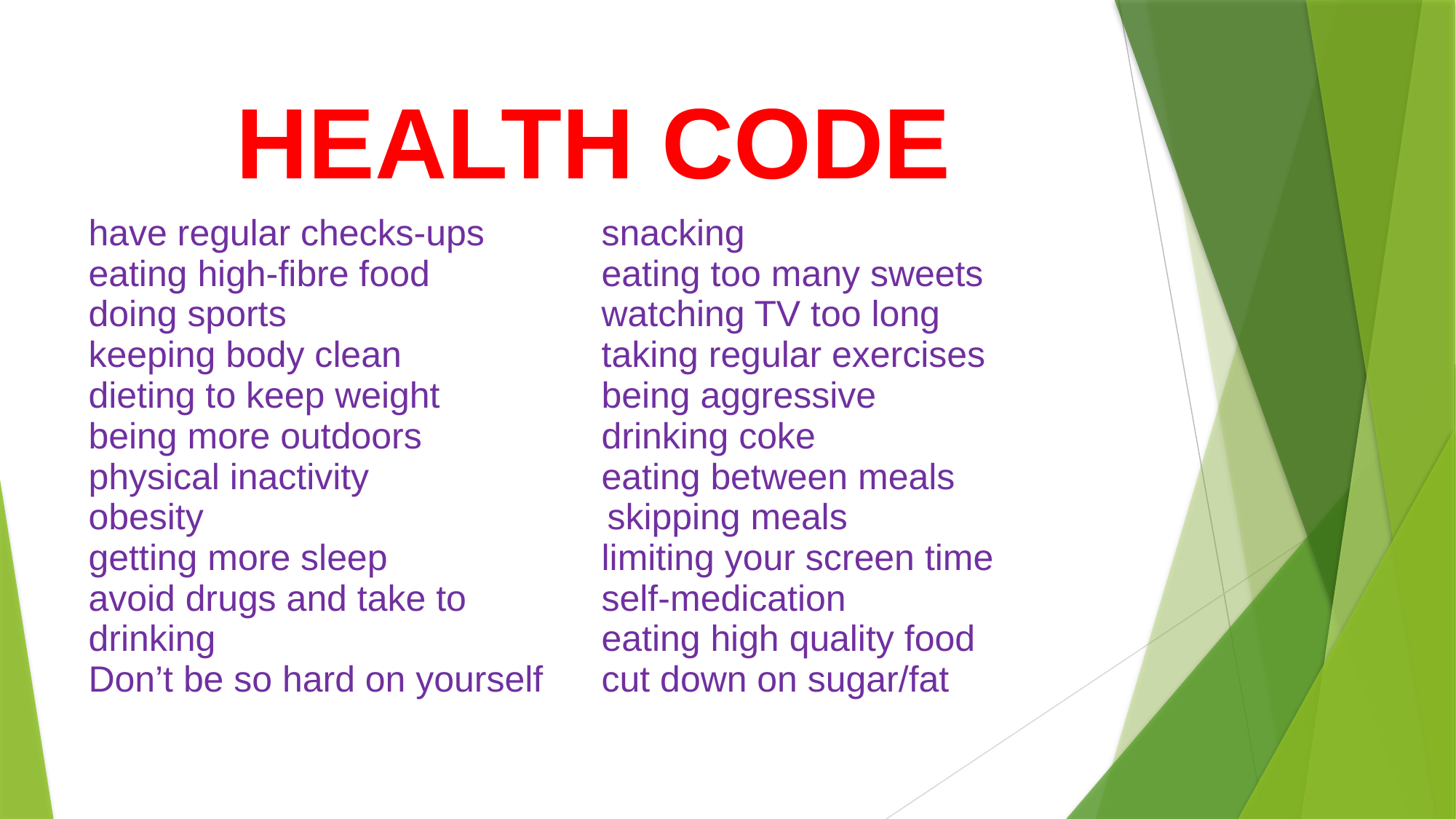

# HEALTH CODE
| have regular checks-ups eating high-fibre food doing sports keeping body clean dieting to keep weight being more outdoors physical inactivity obesity getting more sleep avoid drugs and take to drinking Don’t be so hard on yourself | snacking eating too many sweets  watching TV too long taking regular exercises being aggressive drinking coke eating between meals skipping meals limiting your screen time self-medication eating high quality food cut down on sugar/fat |
| --- | --- |